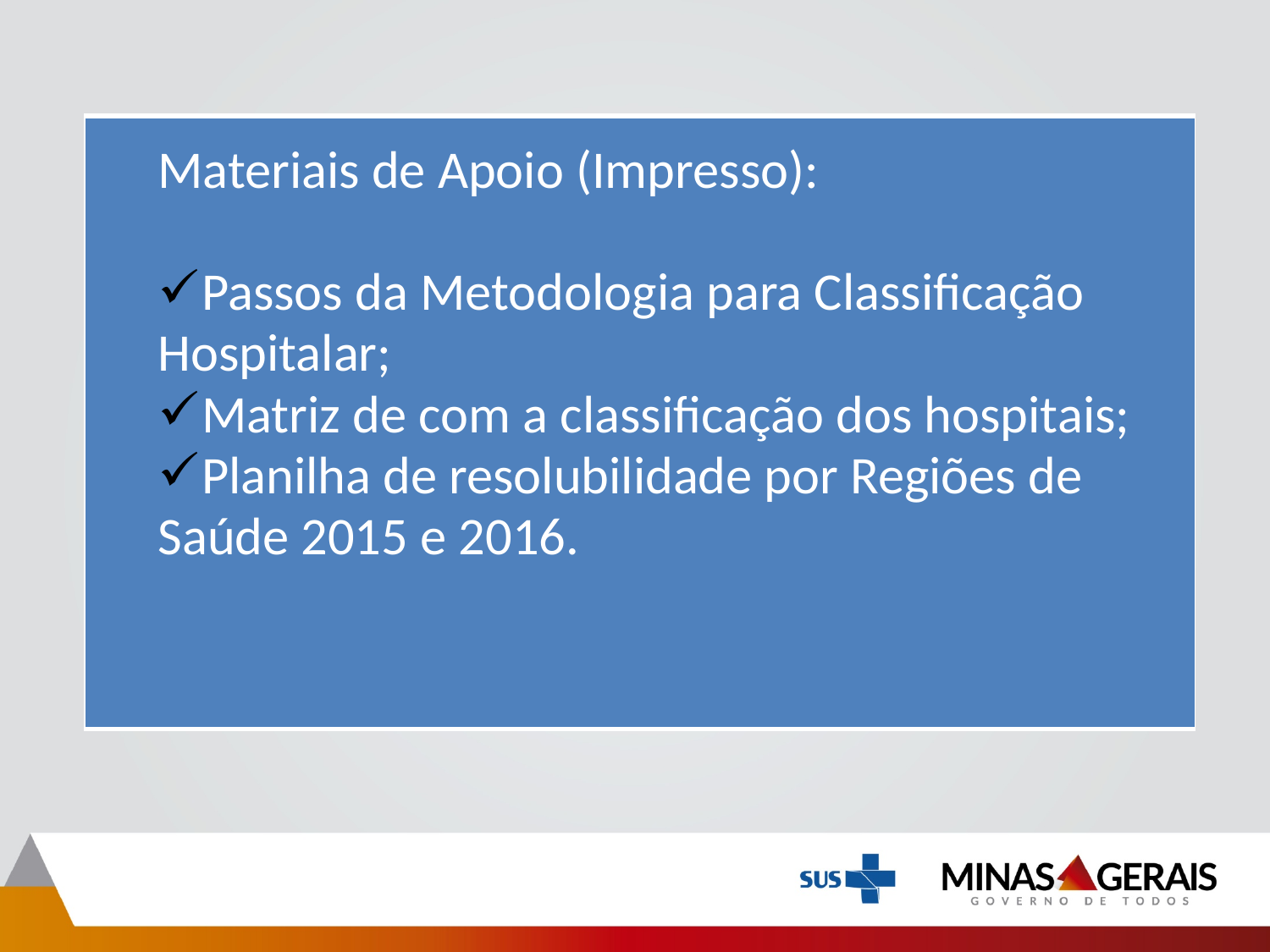

| Materiais de Apoio (Impresso):   Passos da Metodologia para Classificação Hospitalar; Matriz de com a classificação dos hospitais; Planilha de resolubilidade por Regiões de Saúde 2015 e 2016. |
| --- |